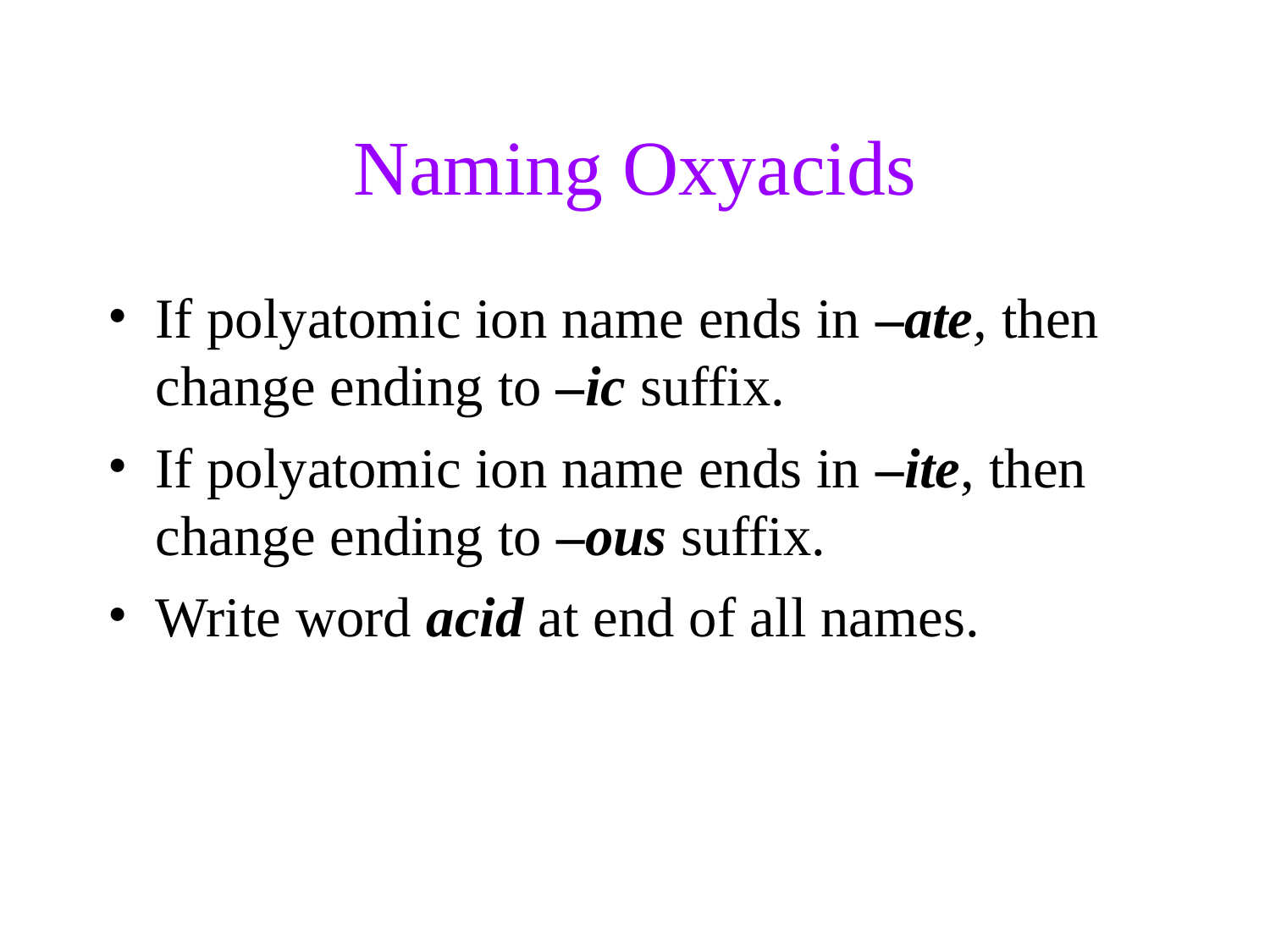

Naming Oxyacids
If polyatomic ion name ends in –ate, then change ending to –ic suffix.
If polyatomic ion name ends in –ite, then change ending to –ous suffix.
Write word acid at end of all names.